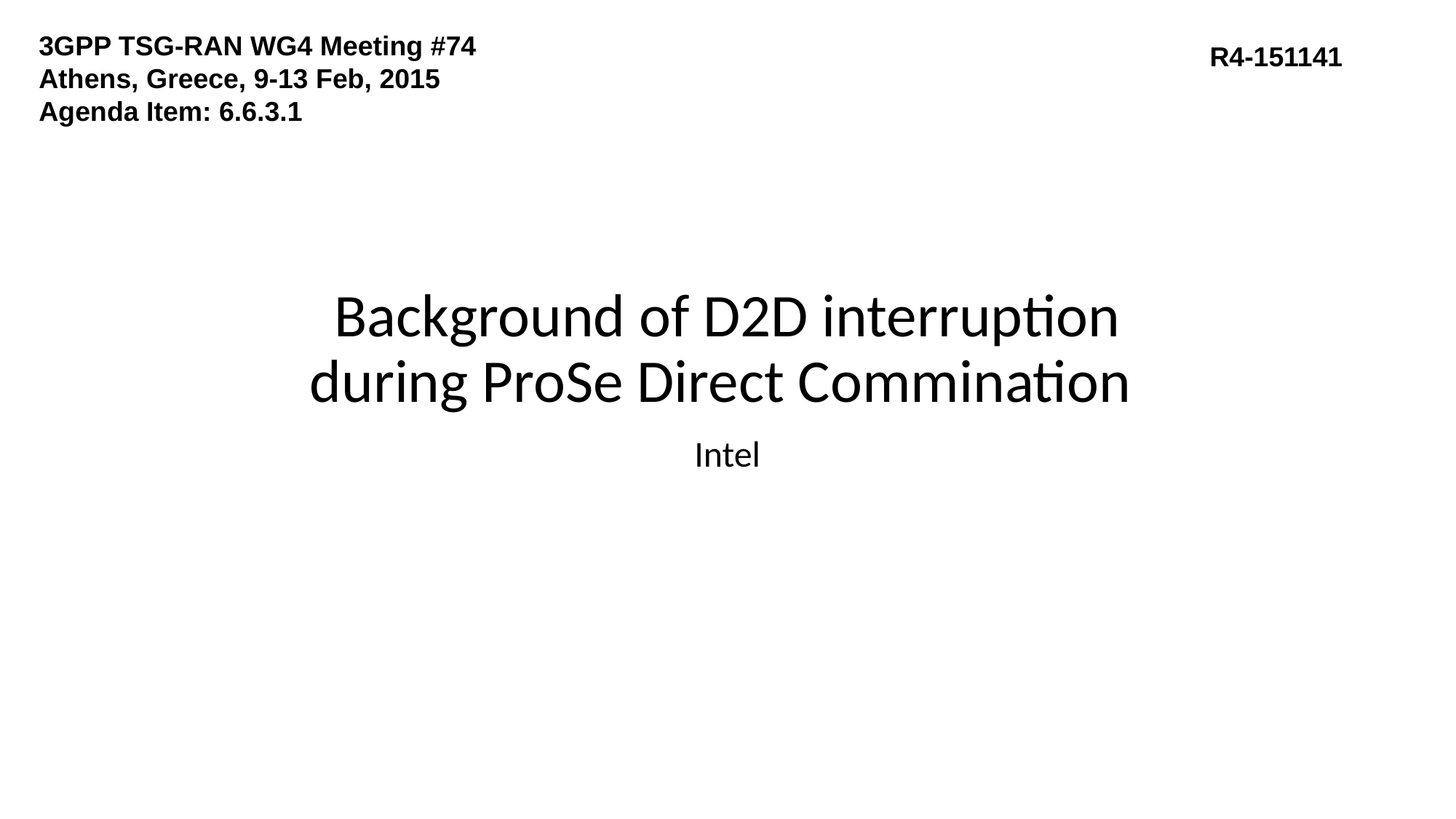

3GPP TSG-RAN WG4 Meeting #74
Athens, Greece, 9-13 Feb, 2015
Agenda Item: 6.6.3.1
R4-151141
# Background of D2D interruption during ProSe Direct Commination
Intel